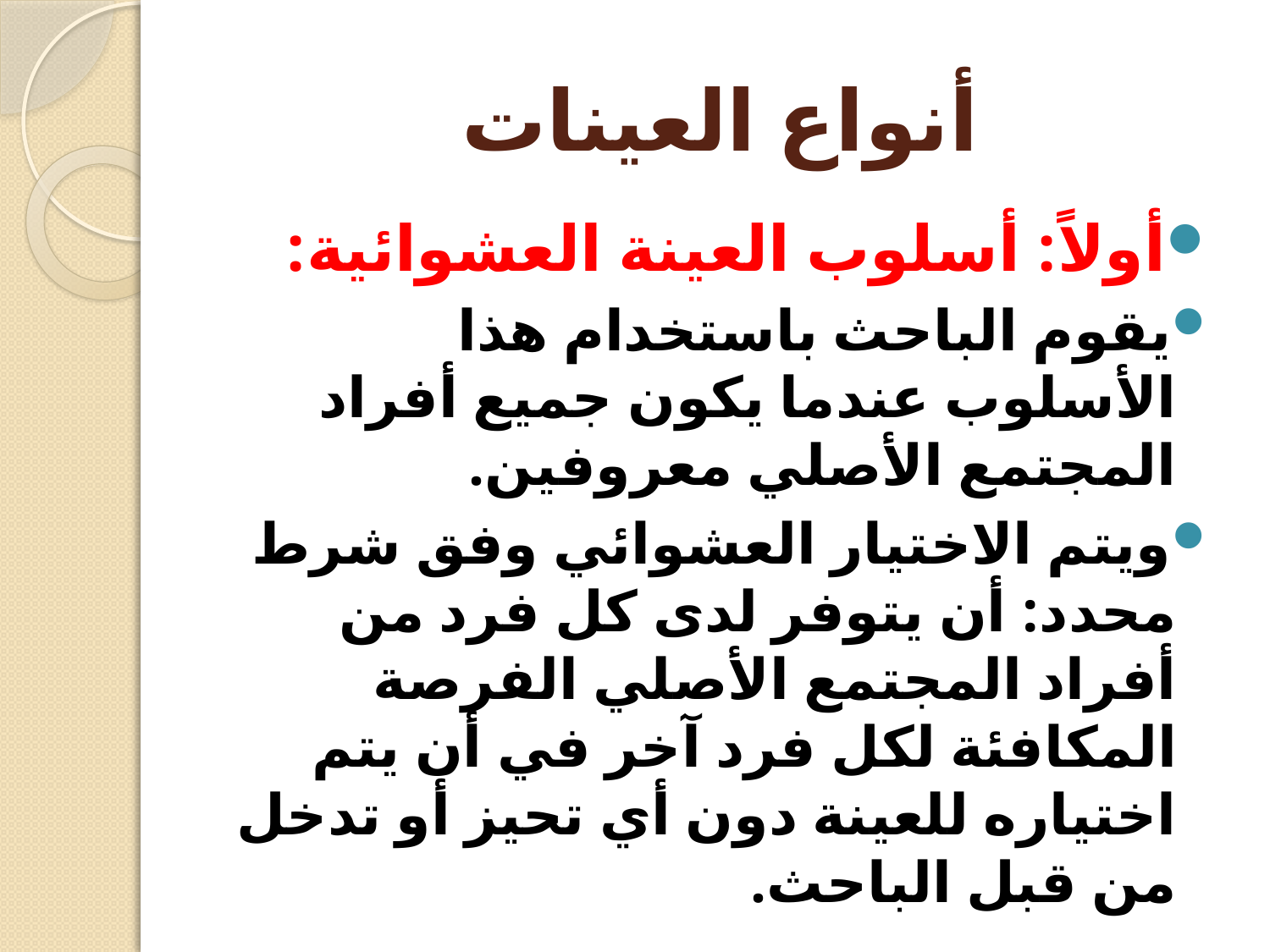

# أنواع العينات
أولاً: أسلوب العينة العشوائية:
يقوم الباحث باستخدام هذا الأسلوب عندما يكون جميع أفراد المجتمع الأصلي معروفين.
ويتم الاختيار العشوائي وفق شرط محدد: أن يتوفر لدى كل فرد من أفراد المجتمع الأصلي الفرصة المكافئة لكل فرد آخر في أن يتم اختياره للعينة دون أي تحيز أو تدخل من قبل الباحث.